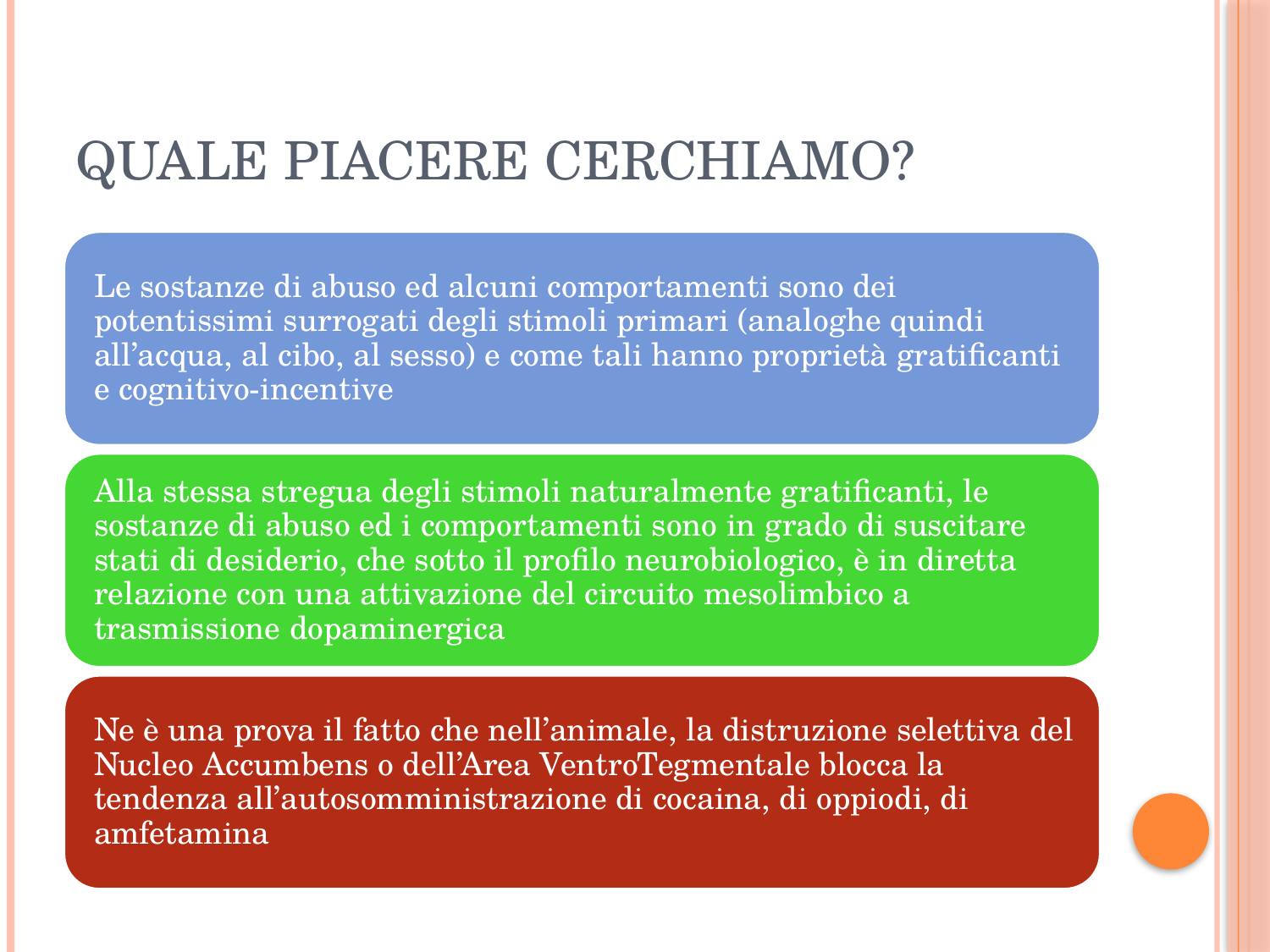

# Quale piacere cerchiamo?
Le sostanze di abuso ed alcuni comportamenti sono dei potentissimi surrogati degli stimoli primari (analoghe quindi all’acqua, al cibo, al sesso) e come tali hanno proprietà gratificanti e cognitivo-incentive
Alla stessa stregua degli stimoli naturalmente gratificanti, le sostanze di abuso ed i comportamenti sono in grado di suscitare stati di desiderio, che sotto il profilo neurobiologico, è in diretta relazione con una attivazione del circuito mesolimbico a trasmissione dopaminergica
Ne è una prova il fatto che nell’animale, la distruzione selettiva del Nucleo Accumbens o dell’Area VentroTegmentale blocca la tendenza all’autosomministrazione di cocaina, di oppiodi, di amfetamina